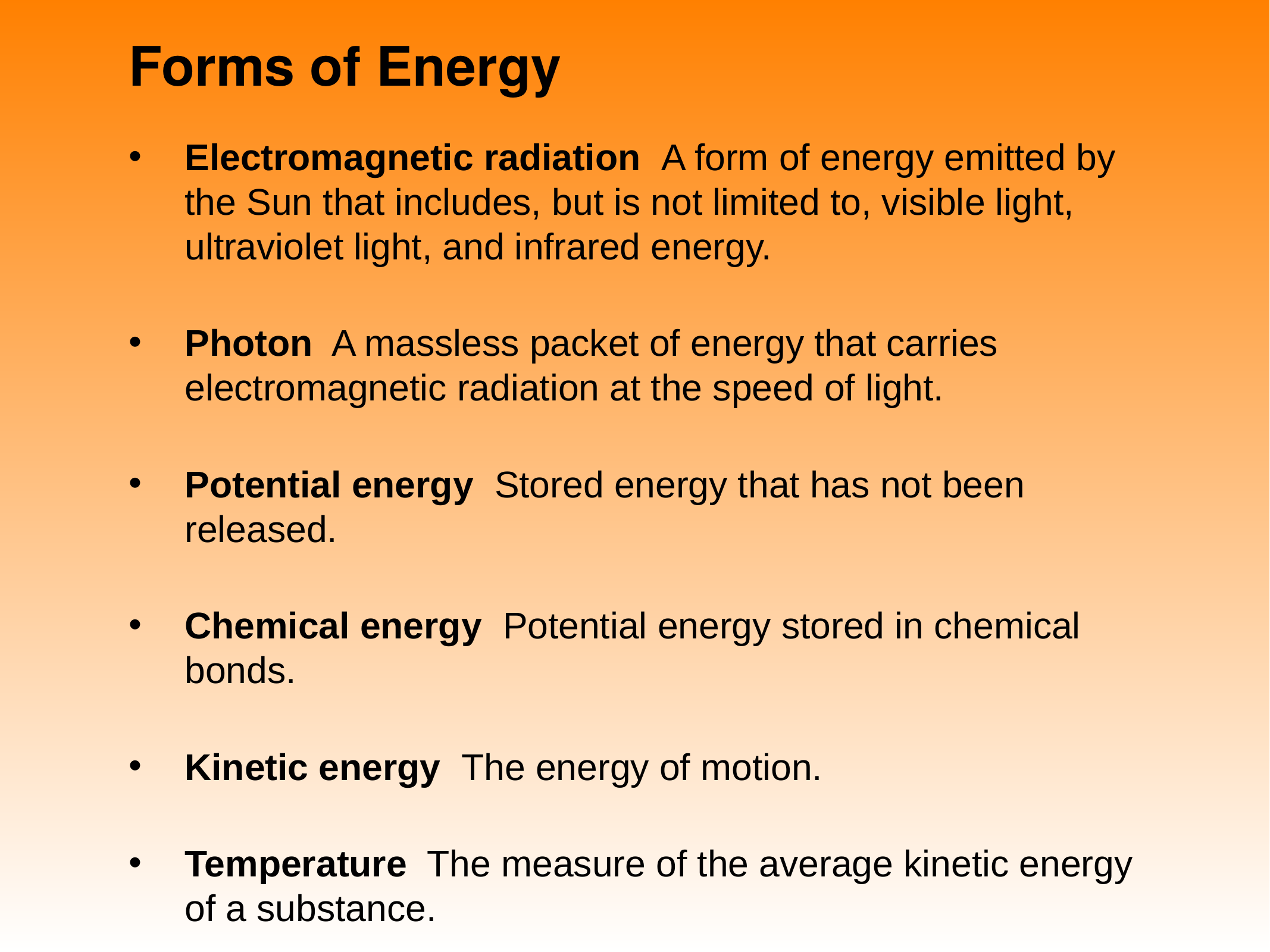

# Forms of Energy
Electromagnetic radiation  A form of energy emitted by the Sun that includes, but is not limited to, visible light, ultraviolet light, and infrared energy.
Photon  A massless packet of energy that carries electromagnetic radiation at the speed of light.
Potential energy  Stored energy that has not been released.
Chemical energy  Potential energy stored in chemical bonds.
Kinetic energy  The energy of motion.
Temperature  The measure of the average kinetic energy of a substance.